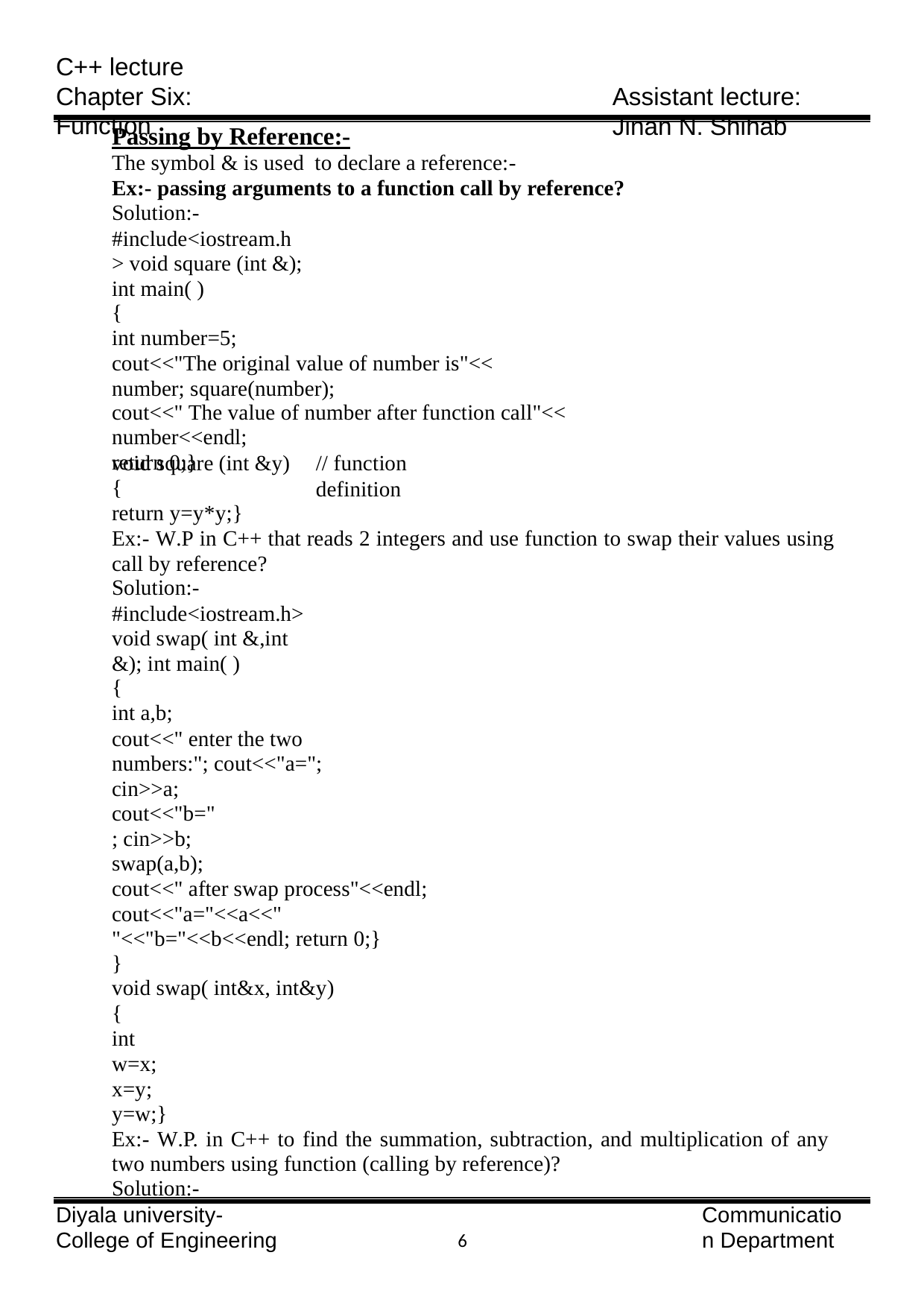

C++ lecture
Chapter Six: Function
Assistant lecture: Jinan N. Shihab

Passing by Reference:-
The symbol & is used  to declare a reference:-
Ex:- passing arguments to a function call by reference?
Solution:-
#include<iostream.h> void square (int &); int main( )
{
int number=5;
cout<<"The original value of number is"<< number; square(number);
cout<<" The value of number after function call"<< number<<endl;
return 0;}

void square (int &y)
{
return y=y*y;}
// function definition
Ex:- W.P in C++ that reads 2 integers and use function to swap their values using call by reference?
Solution:-
#include<iostream.h> void swap( int &,int &); int main( )
{
int a,b;
cout<<" enter the two numbers:"; cout<<"a=";
cin>>a; cout<<"b="; cin>>b;
swap(a,b);
cout<<" after swap process"<<endl; cout<<"a="<<a<<" "<<"b="<<b<<endl; return 0;}
}
void swap( int&x, int&y)
{
int w=x; x=y; y=w;}
Ex:- W.P. in C++ to find the summation, subtraction, and multiplication of any two numbers using function (calling by reference)?
Solution:-

Diyala university- College of Engineering
Communication Department

6